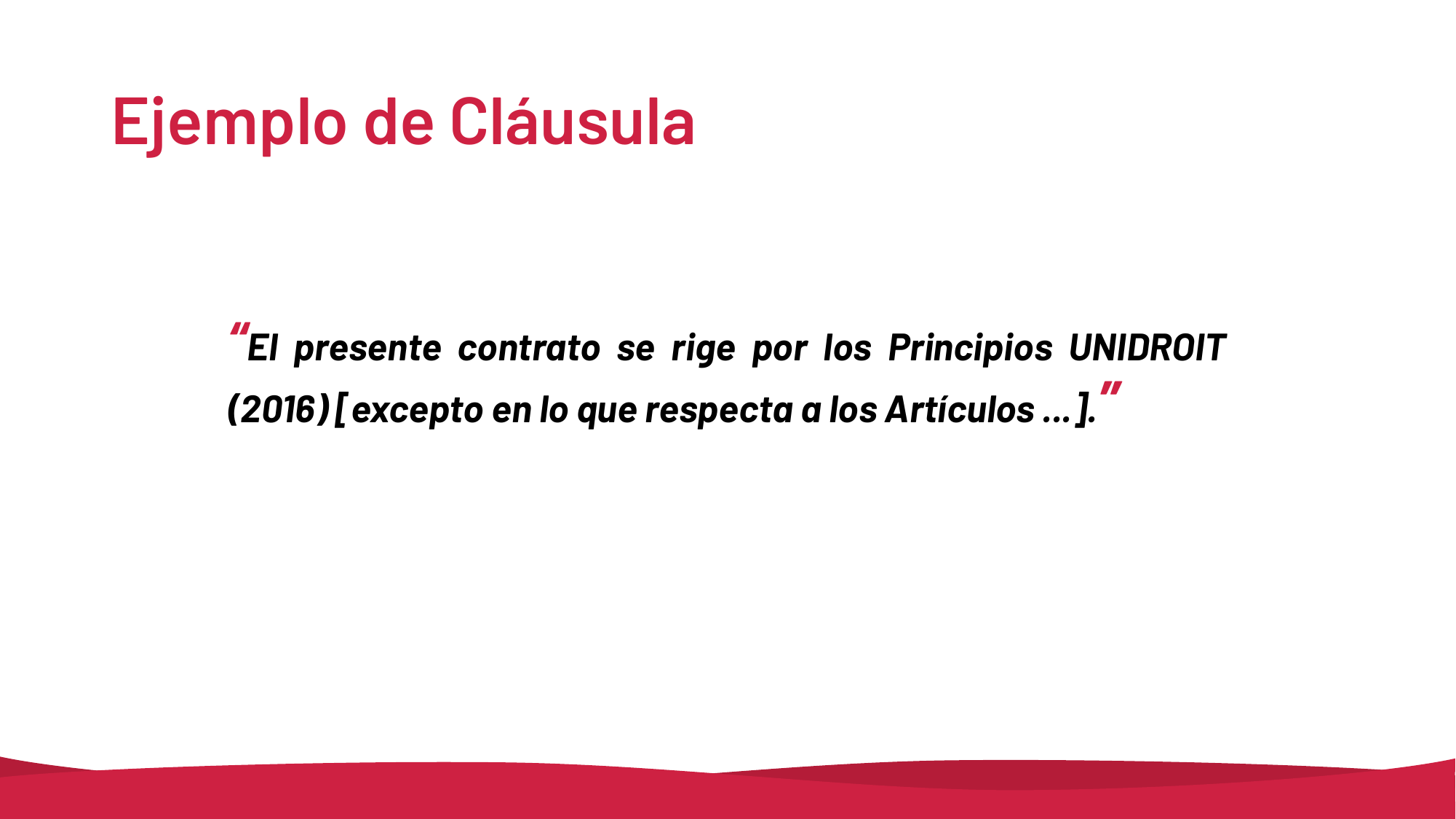

# Ejemplo de Cláusula
“El presente contrato se rige por los Principios UNIDROIT (2016) [excepto en lo que respecta a los Artículos ...].”